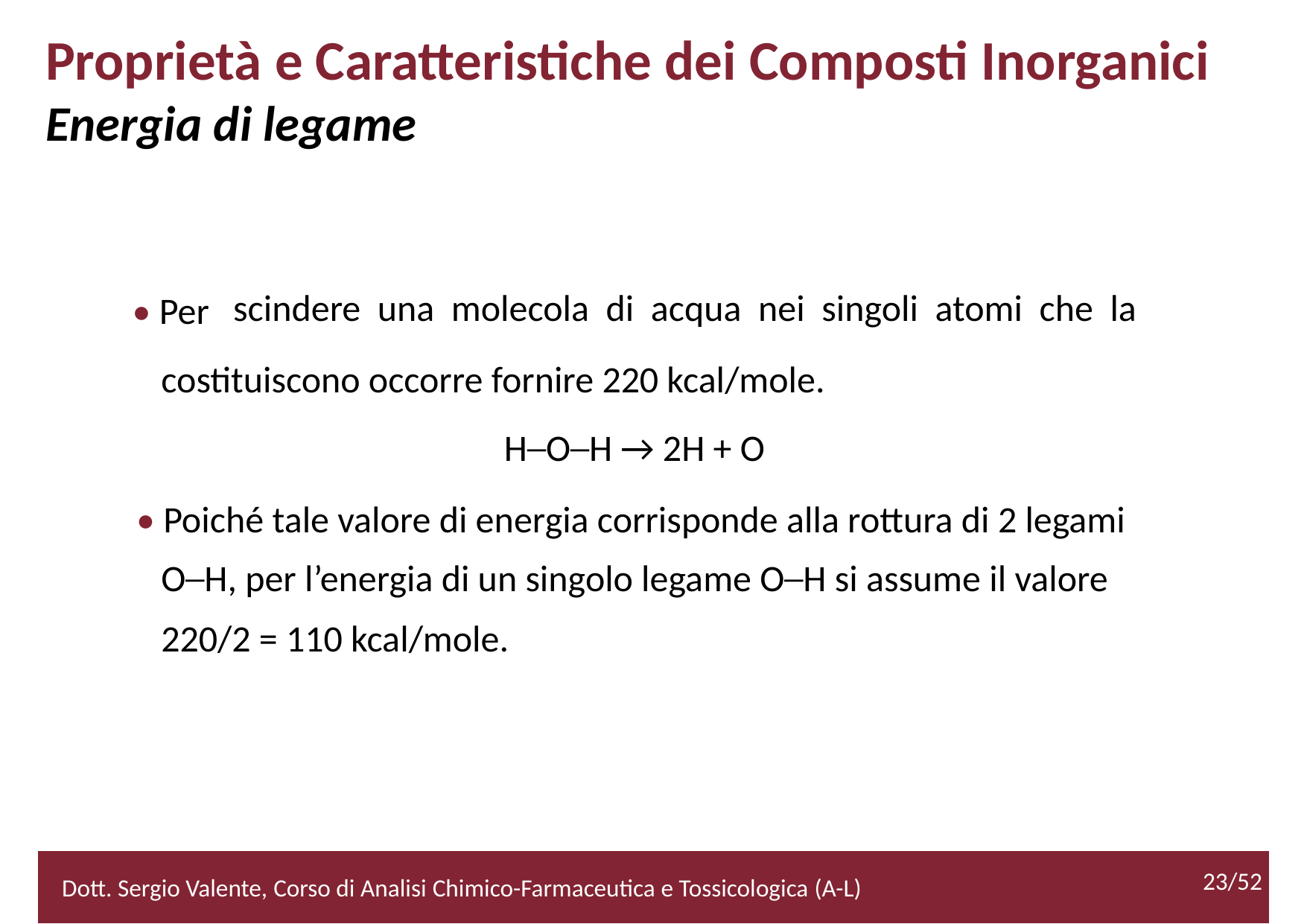

Proprietà e Caratteristiche dei Composti Inorganici
Energia di legame
• Per
scindere  una  molecola  di  acqua  nei  singoli  atomi  che  la
	costituiscono occorre fornire 220 kcal/mole.

		H─O─H → 2H + O

• Poiché tale valore di energia corrisponde alla rottura di 2 legami

	O─H, per l’energia di un singolo legame O─H si assume il valore

	220/2 = 110 kcal/mole.

23/52
Dott. Sergio Valente, Corso di Analisi Chimico-Farmaceutica e Tossicologica (A-L)